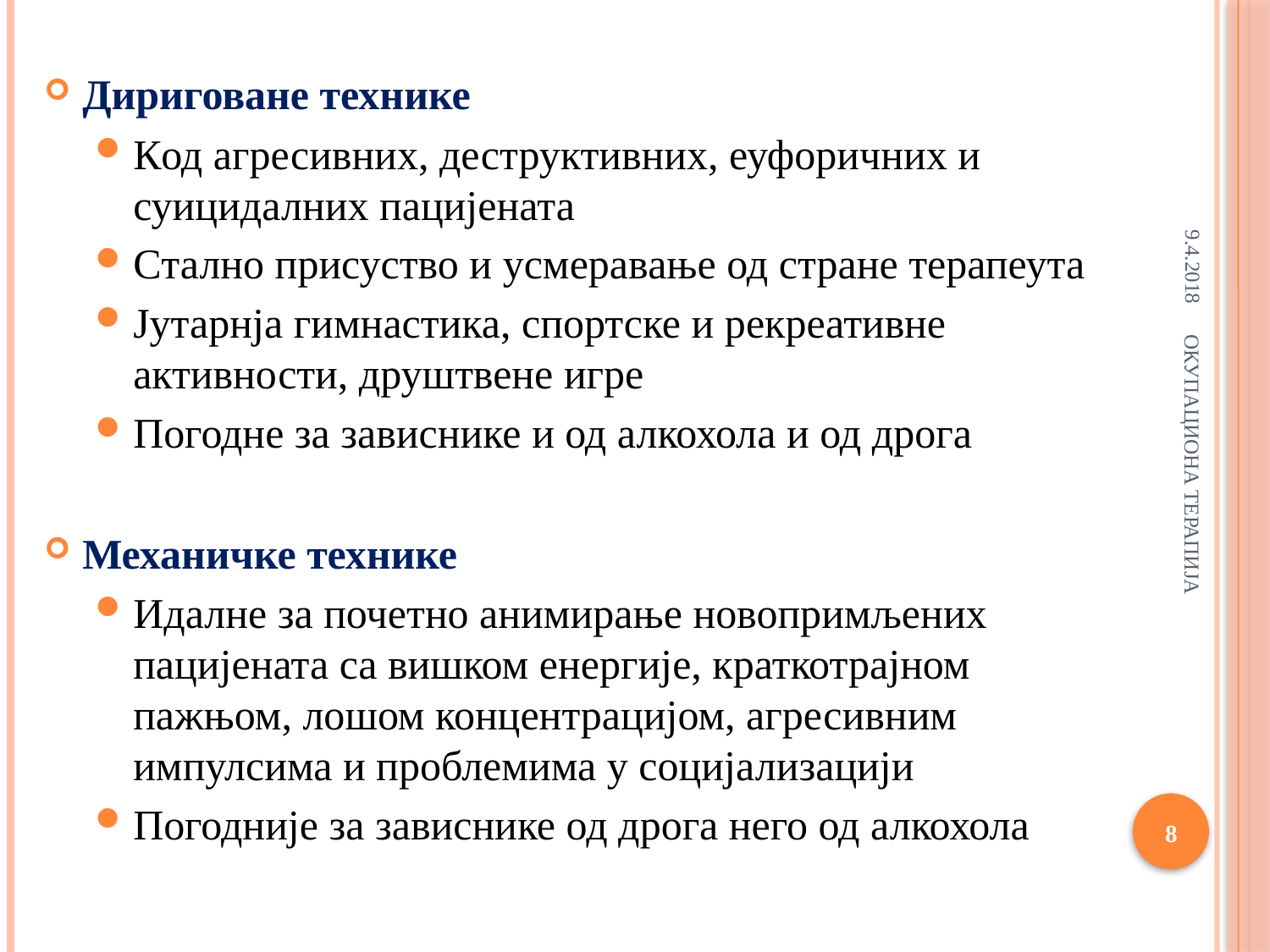

Дириговане технике
Код агресивних, деструктивних, еуфоричних и суицидалних пацијената
Стално присуство и усмеравање од стране терапеута
Јутарнја гимнастика, спортске и рекреативне активности, друштвене игре
Погодне за зависнике и од алкохола и од дрога

Механичке технике
Идалне за почетно анимирање новопримљених пацијената са вишком енергије, краткотрајном пажњом, лошом концентрацијом, агресивним импулсима и проблемима у социјализацији
Погодније за зависнике од дрога него од алкохола

#
9.4.2018
ОКУПАЦИОНА ТЕРАПИЈА
8